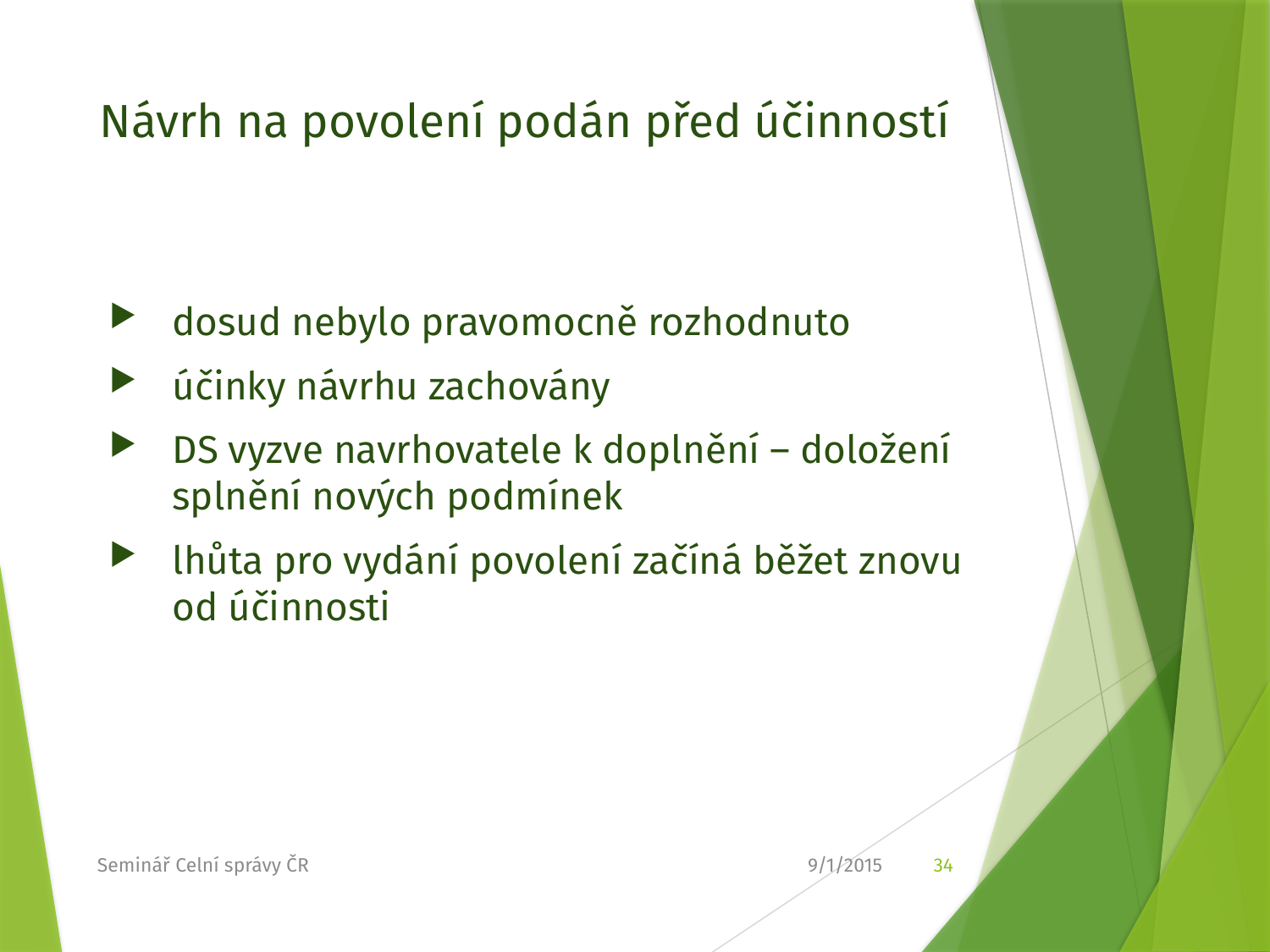

# Návrh na povolení podán před účinností
dosud nebylo pravomocně rozhodnuto
účinky návrhu zachovány
DS vyzve navrhovatele k doplnění – doložení splnění nových podmínek
lhůta pro vydání povolení začíná běžet znovu od účinnosti
Seminář Celní správy ČR
9/1/2015
34